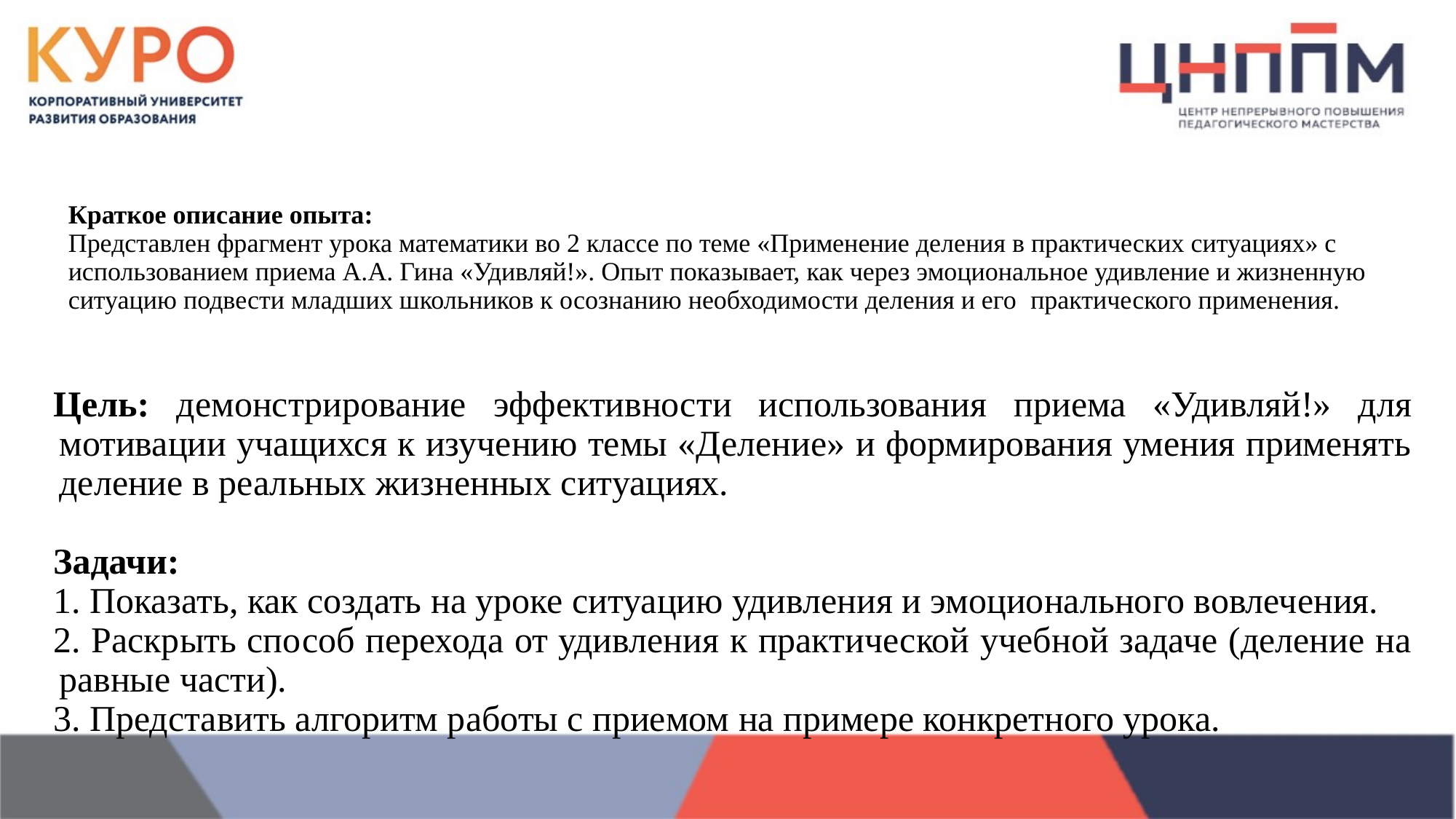

# Краткое описание опыта: Представлен фрагмент урока математики во 2 классе по теме «Применение деления в практических ситуациях» с использованием приема А.А. Гина «Удивляй!». Опыт показывает, как через эмоциональное удивление и жизненную ситуацию подвести младших школьников к осознанию необходимости деления и его  практического применения.

Цель: демонстрирование эффективности использования приема «Удивляй!» для мотивации учащихся к изучению темы «Деление» и формирования умения применять деление в реальных жизненных ситуациях.

Задачи:
1. Показать, как создать на уроке ситуацию удивления и эмоционального вовлечения.
2. Раскрыть способ перехода от удивления к практической учебной задаче (деление на равные части).
3. Представить алгоритм работы с приемом на примере конкретного урока.